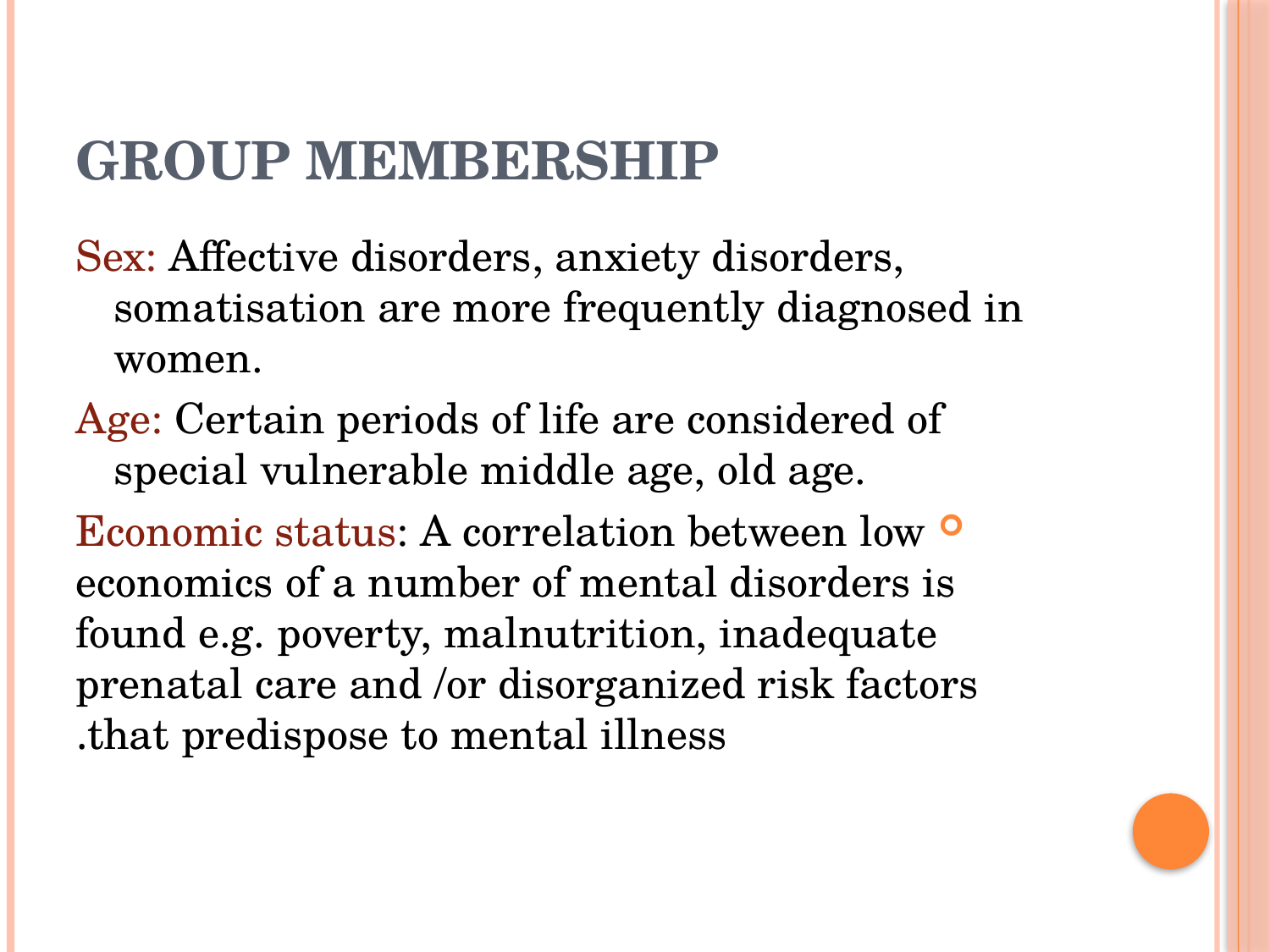

# Group membership
Sex: Affective disorders, anxiety disorders, somatisation are more frequently diagnosed in women.
Age: Certain periods of life are considered of special vulnerable middle age, old age.
Economic status: A correlation between low economics of a number of mental disorders is found e.g. poverty, malnutrition, inadequate prenatal care and /or disorganized risk factors that predispose to mental illness.